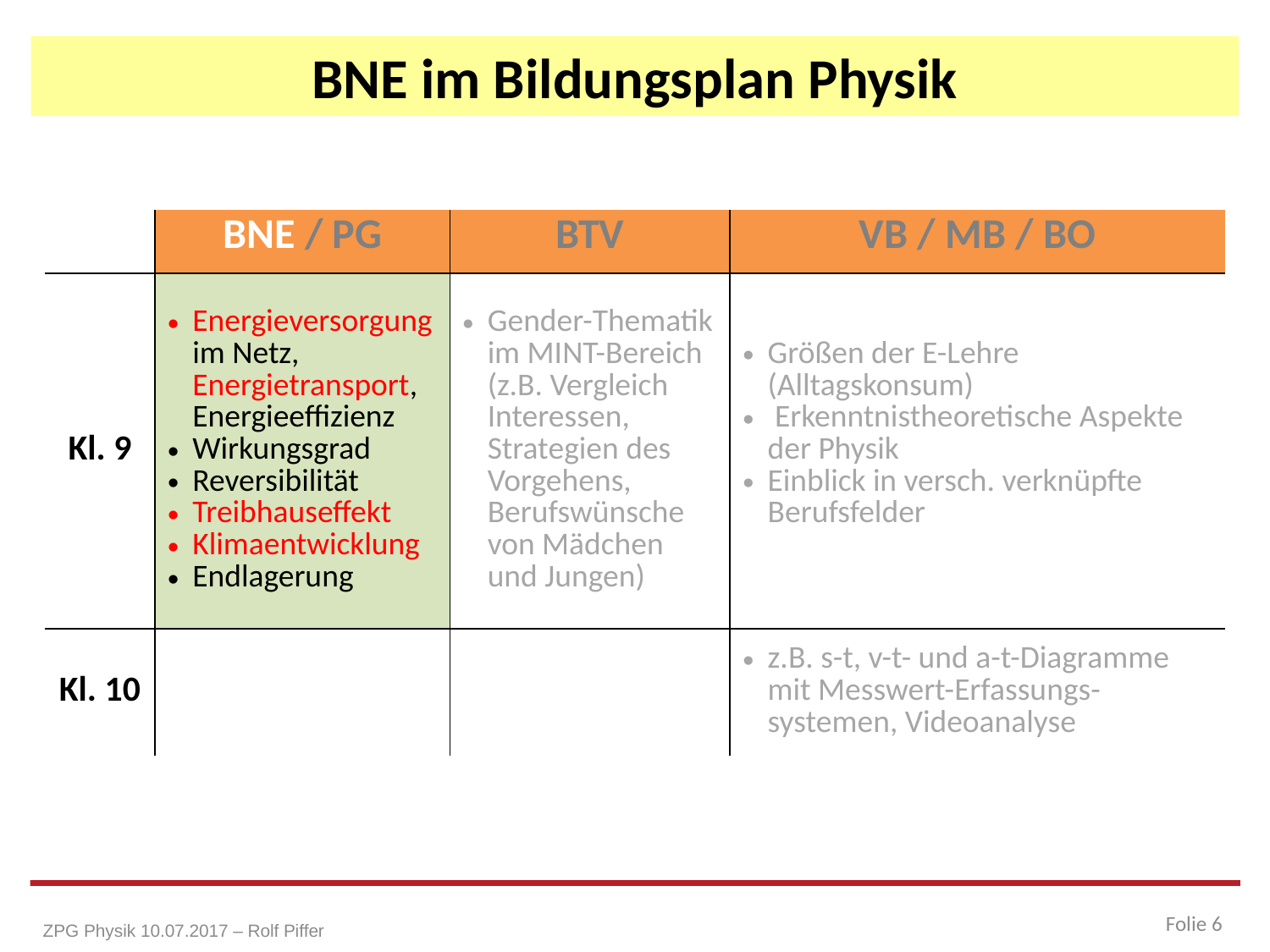

# BNE im Bildungsplan Physik
|  | BNE / PG | BTV | VB / MB / BO |
| --- | --- | --- | --- |
| Kl. 9 | Energieversorgung im Netz, Energietransport, Energieeffizienz Wirkungsgrad Reversibilität Treibhauseffekt Klimaentwicklung Endlagerung | Gender-Thematik im MINT-Bereich (z.B. Vergleich Interessen, Strategien des Vorgehens, Berufswünsche von Mädchen und Jungen) | Größen der E-Lehre (Alltagskonsum) Erkenntnistheoretische Aspekte der Physik Einblick in versch. verknüpfte Berufsfelder |
| Kl. 10 |  |  | z.B. s-t, v-t- und a-t-Diagramme mit Messwert-Erfassungs-systemen, Videoanalyse |
Folie 6
ZPG Physik 10.07.2017 – Rolf Piffer